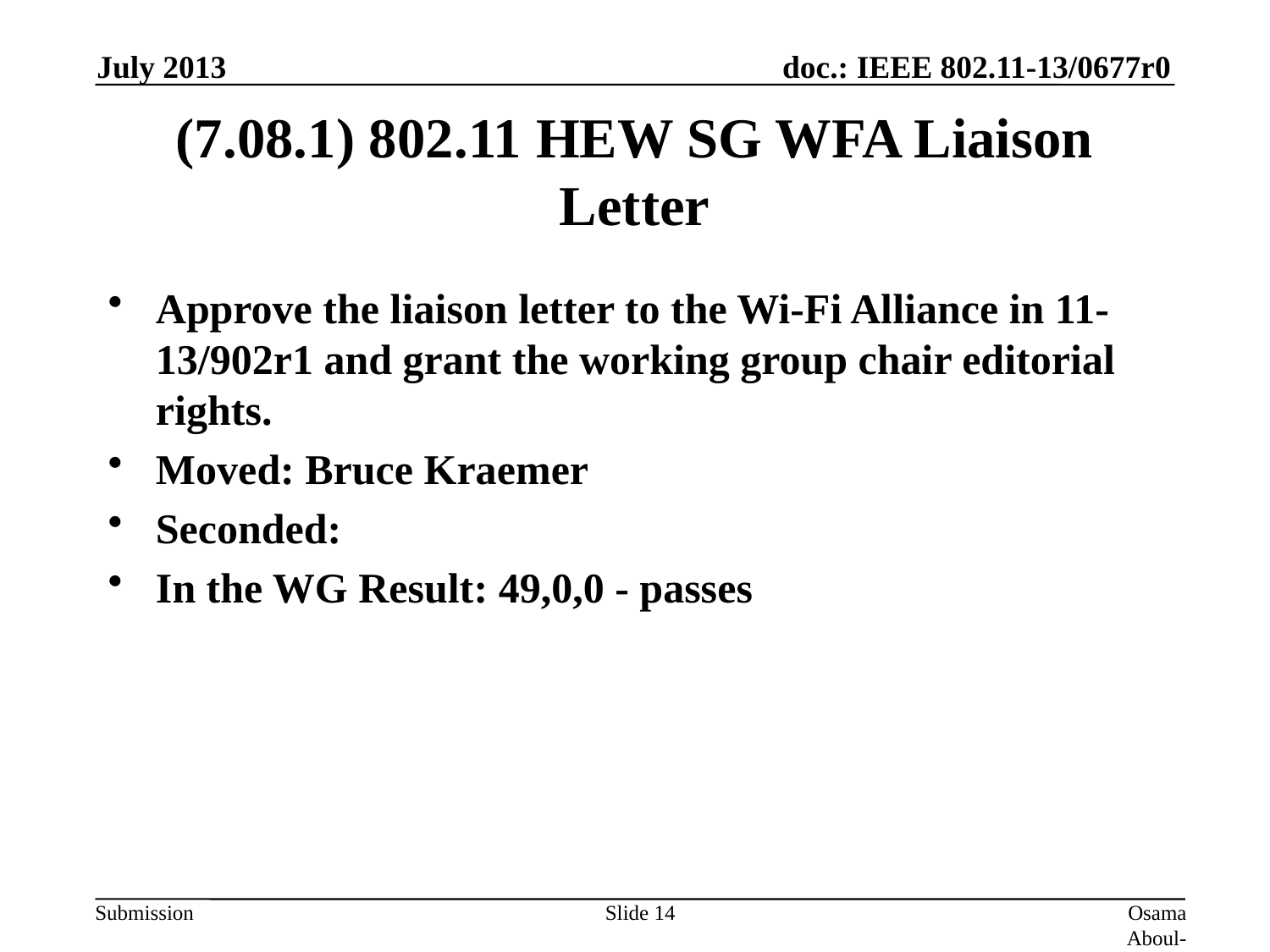

July 2013
# (7.08.1) 802.11 HEW SG WFA Liaison Letter
Approve the liaison letter to the Wi-Fi Alliance in 11-13/902r1 and grant the working group chair editorial rights.
Moved: Bruce Kraemer
Seconded:
In the WG Result: 49,0,0 - passes

Slide 14
Osama Aboul-Magd (Huawei Technologies)